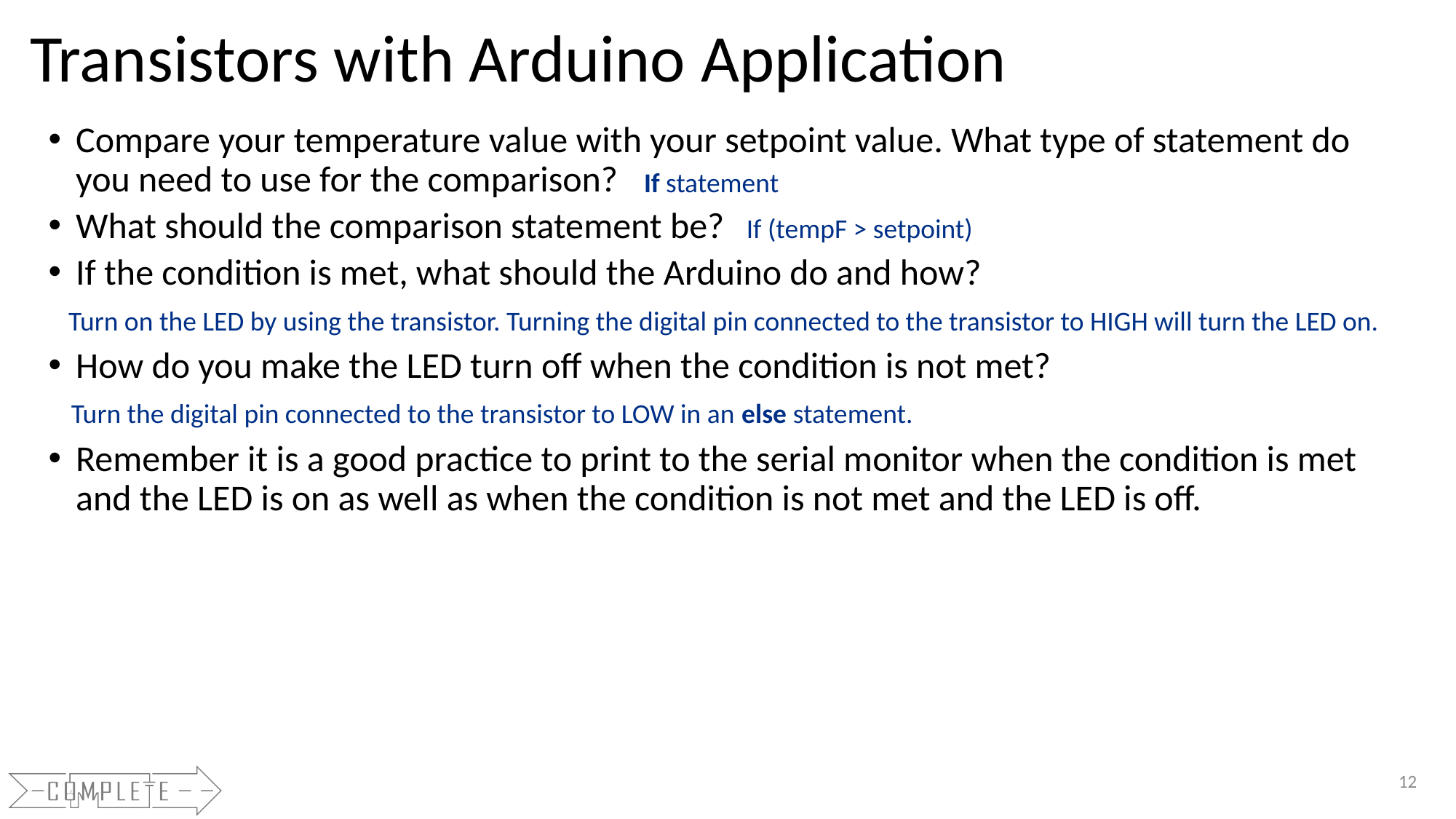

# Transistors with Arduino Application
Compare your temperature value with your setpoint value. What type of statement do you need to use for the comparison?
What should the comparison statement be?
If the condition is met, what should the Arduino do and how?

How do you make the LED turn off when the condition is not met?

Remember it is a good practice to print to the serial monitor when the condition is met and the LED is on as well as when the condition is not met and the LED is off.

If statement
If (tempF > setpoint)
Turn on the LED by using the transistor. Turning the digital pin connected to the transistor to HIGH will turn the LED on.
Turn the digital pin connected to the transistor to LOW in an else statement.
12